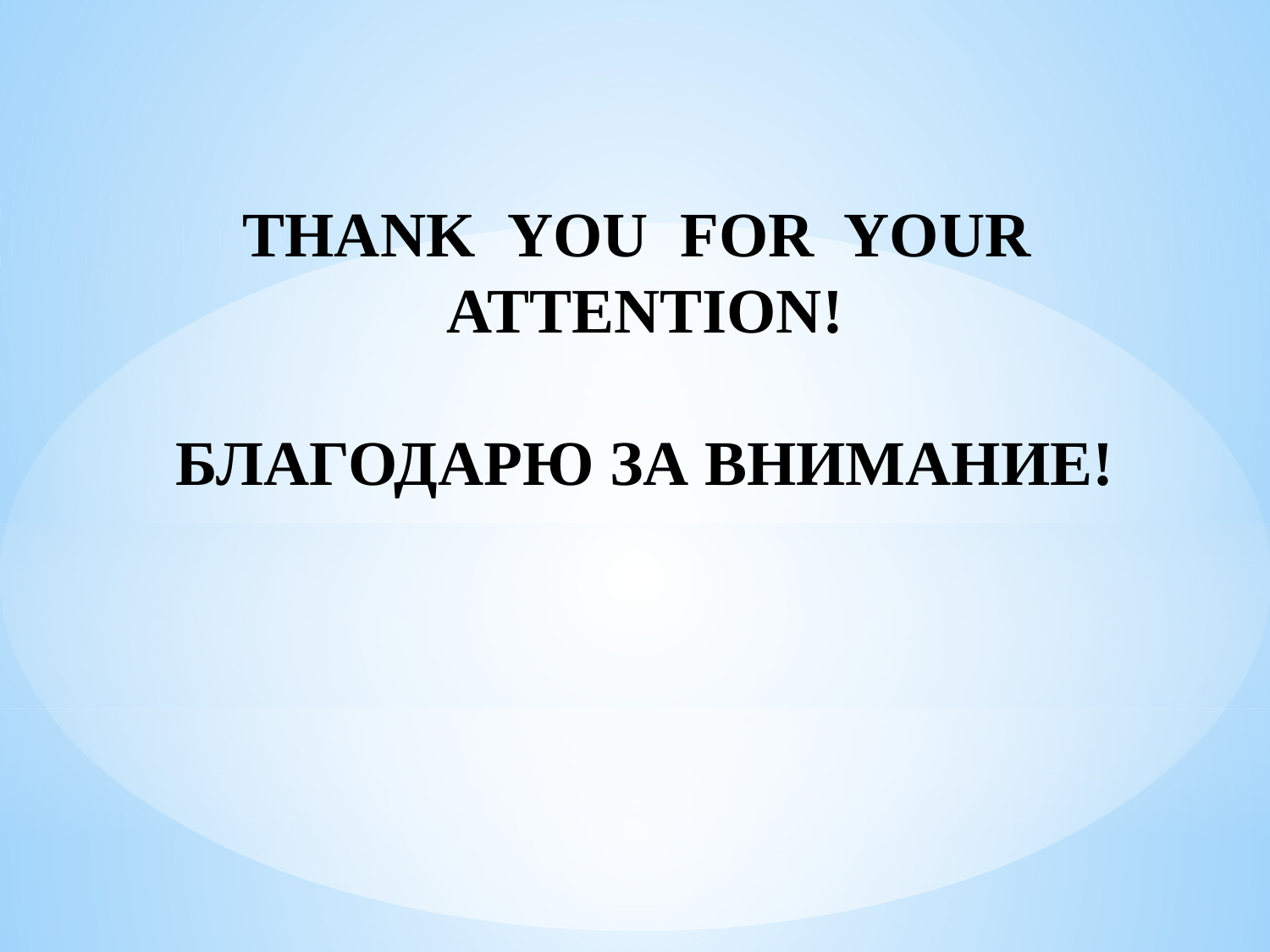

THANK  YOU  FOR  YOUR  ATTENTION!

БЛАГОДАРЮ ЗА ВНИМАНИЕ!